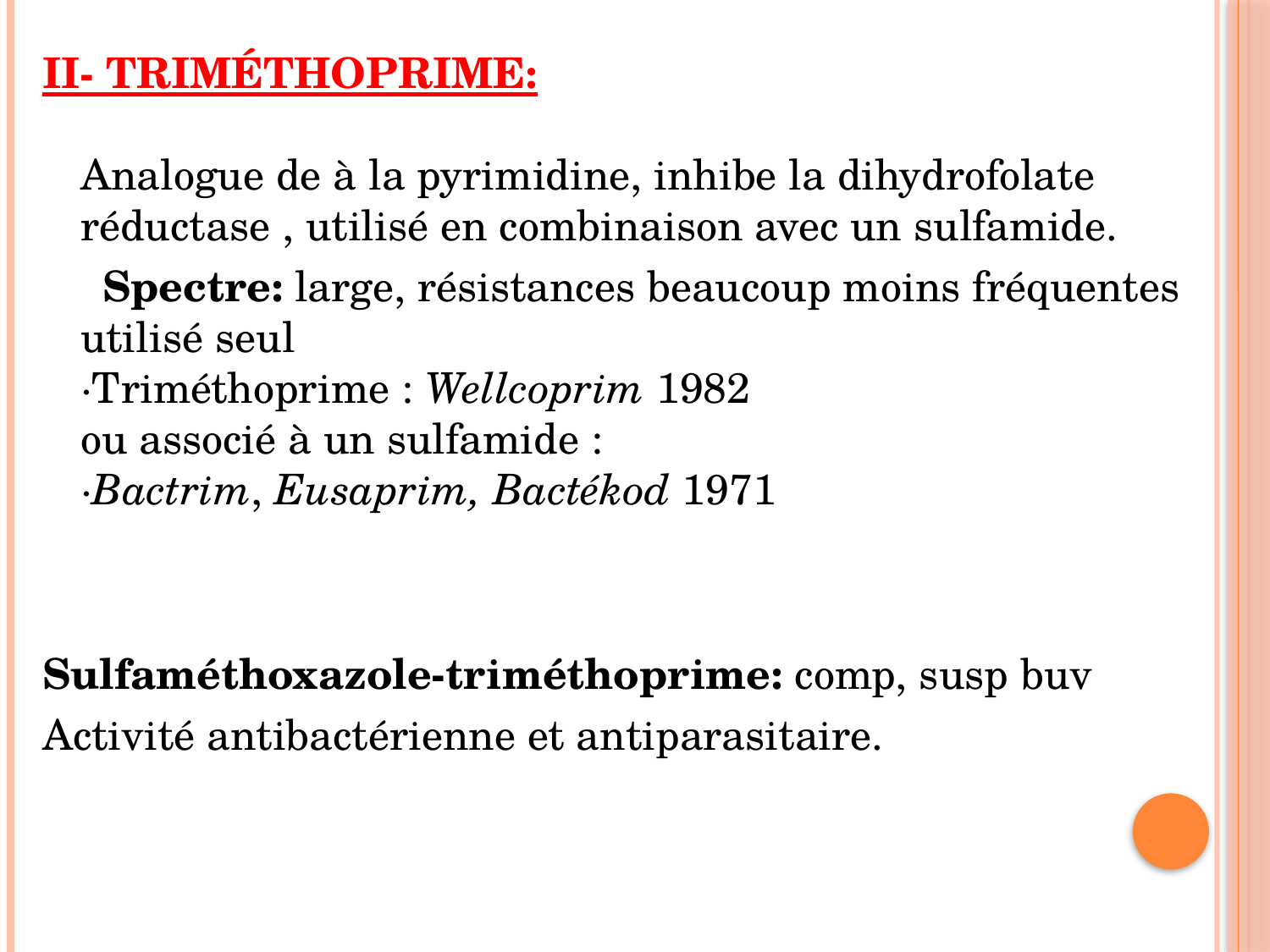

II- TRIMÉTHOPRIME:
Analogue de à la pyrimidine, inhibe la dihydrofolate réductase , utilisé en combinaison avec un sulfamide.
     Spectre: large, résistances beaucoup moins fréquentes utilisé seul
·Triméthoprime : Wellcoprim 1982
ou associé à un sulfamide :
·Bactrim, Eusaprim, Bactékod 1971

Sulfaméthoxazole-triméthoprime: comp, susp buv
Activité antibactérienne et antiparasitaire.